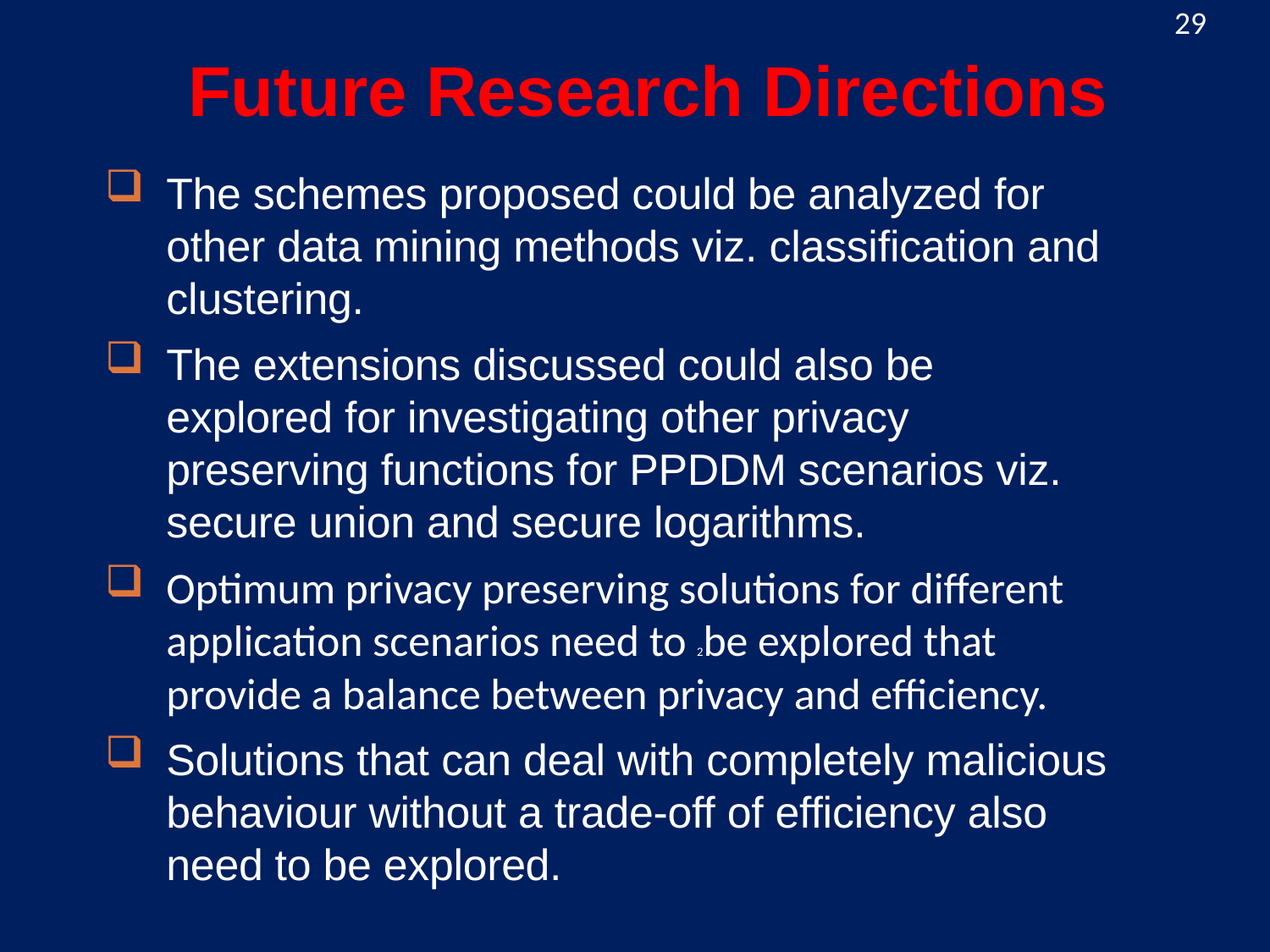

29
# Future Research Directions
The schemes proposed could be analyzed for other data mining methods viz. classification and clustering.
The extensions discussed could also be explored for investigating other privacy preserving functions for PPDDM scenarios viz. secure union and secure logarithms.
Optimum privacy preserving solutions for different application scenarios need to 2be explored that provide a balance between privacy and efficiency.
Solutions that can deal with completely malicious behaviour without a trade-off of efficiency also need to be explored.